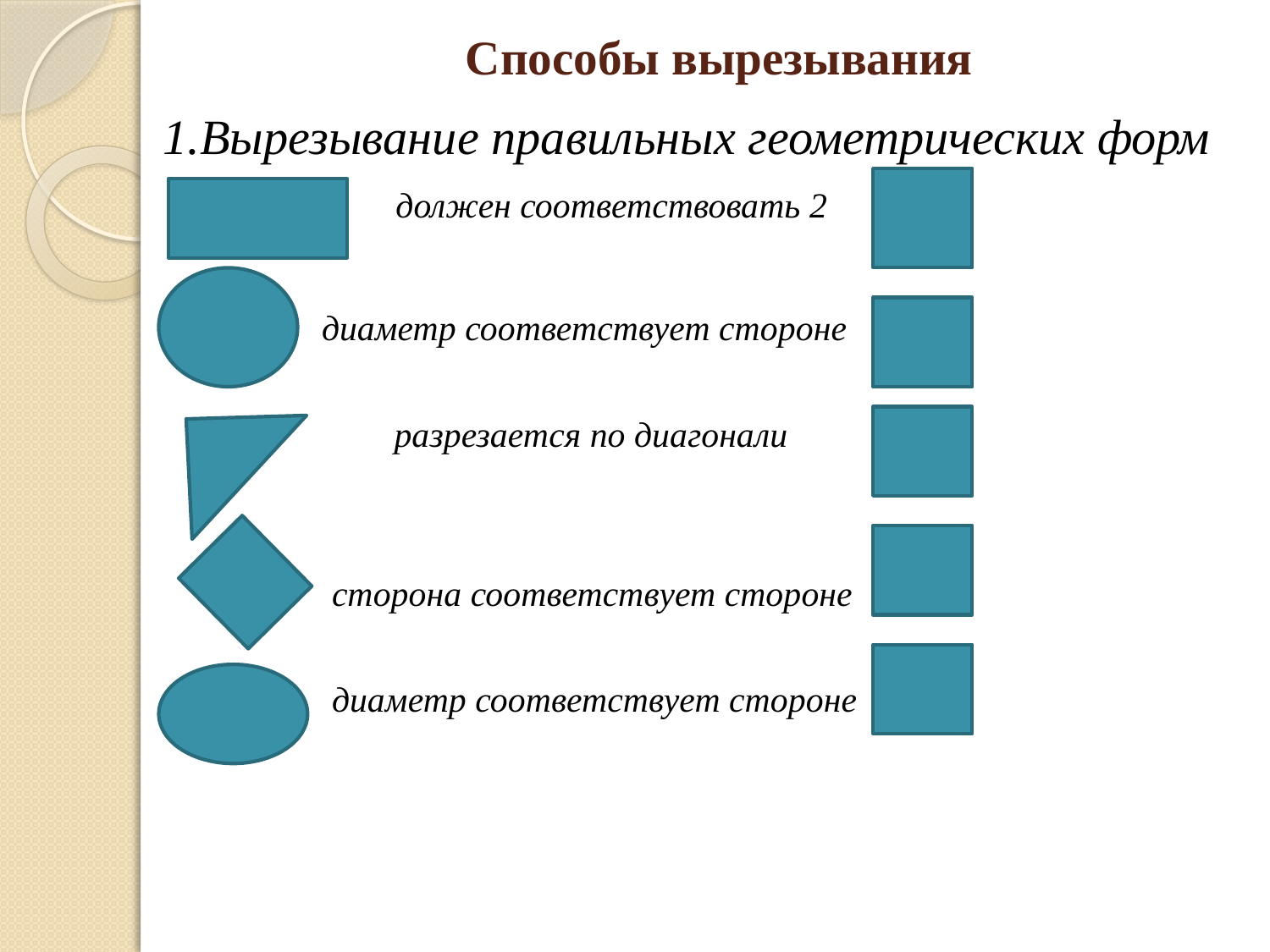

# Способы вырезывания
1.Вырезывание правильных геометрических форм
                      должен соответствовать 2

               диаметр соответствует стороне

                          разрезается по диагонали

                   сторона соответствует стороне

                   диаметр соответствует стороне